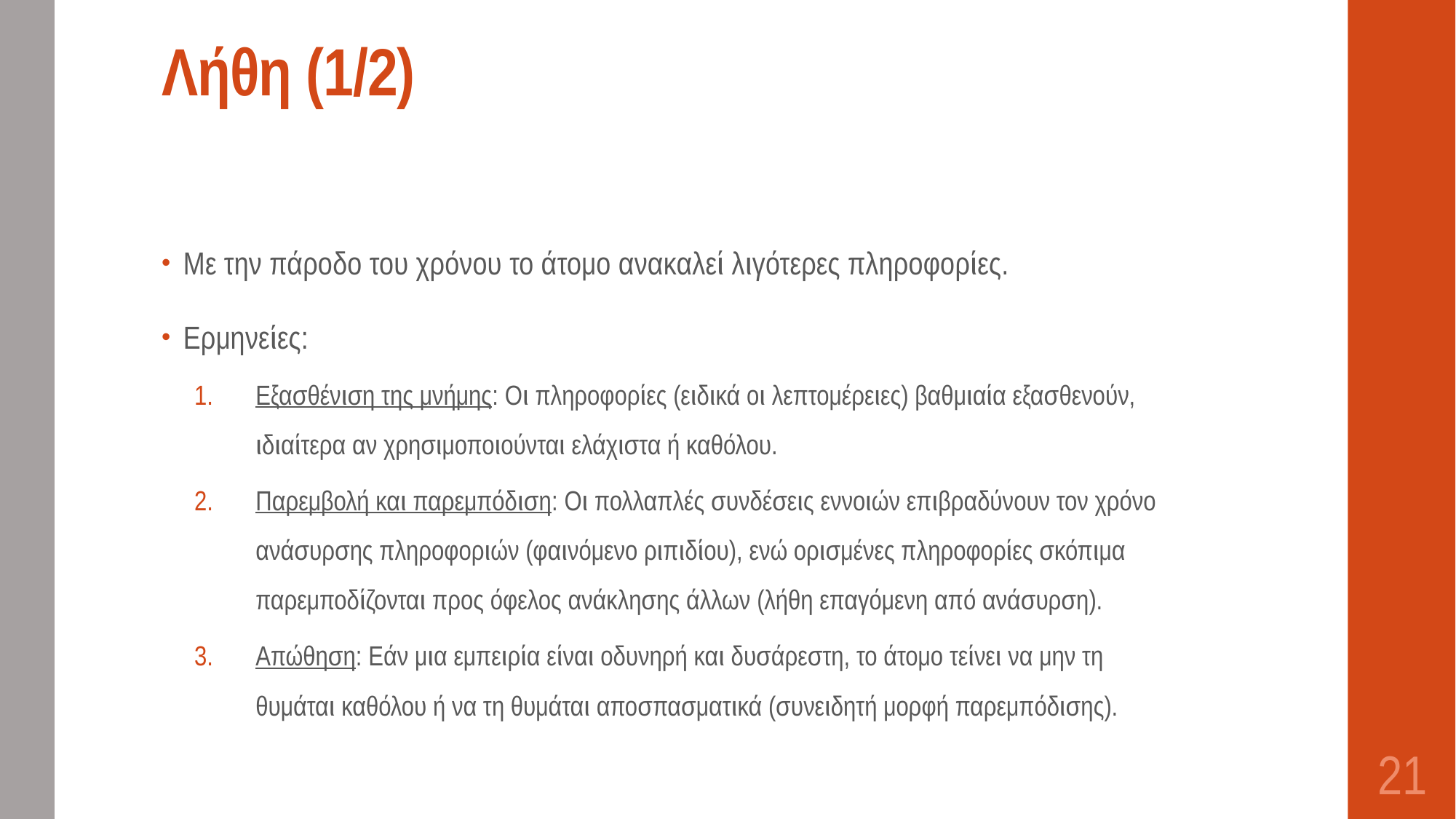

# Λήθη (1/2)
Με την πάροδο του χρόνου το άτομο ανακαλεί λιγότερες πληροφορίες.
Ερμηνείες:
Εξασθένιση της μνήμης: Οι πληροφορίες (ειδικά οι λεπτομέρειες) βαθμιαία εξασθενούν, ιδιαίτερα αν χρησιμοποιούνται ελάχιστα ή καθόλου.
Παρεμβολή και παρεμπόδιση: Οι πολλαπλές συνδέσεις εννοιών επιβραδύνουν τον χρόνο ανάσυρσης πληροφοριών (φαινόμενο ριπιδίου), ενώ ορισμένες πληροφορίες σκόπιμα παρεμποδίζονται προς όφελος ανάκλησης άλλων (λήθη επαγόμενη από ανάσυρση).
Απώθηση: Εάν μια εμπειρία είναι οδυνηρή και δυσάρεστη, το άτομο τείνει να μην τη θυμάται καθόλου ή να τη θυμάται αποσπασματικά (συνειδητή μορφή παρεμπόδισης).

21